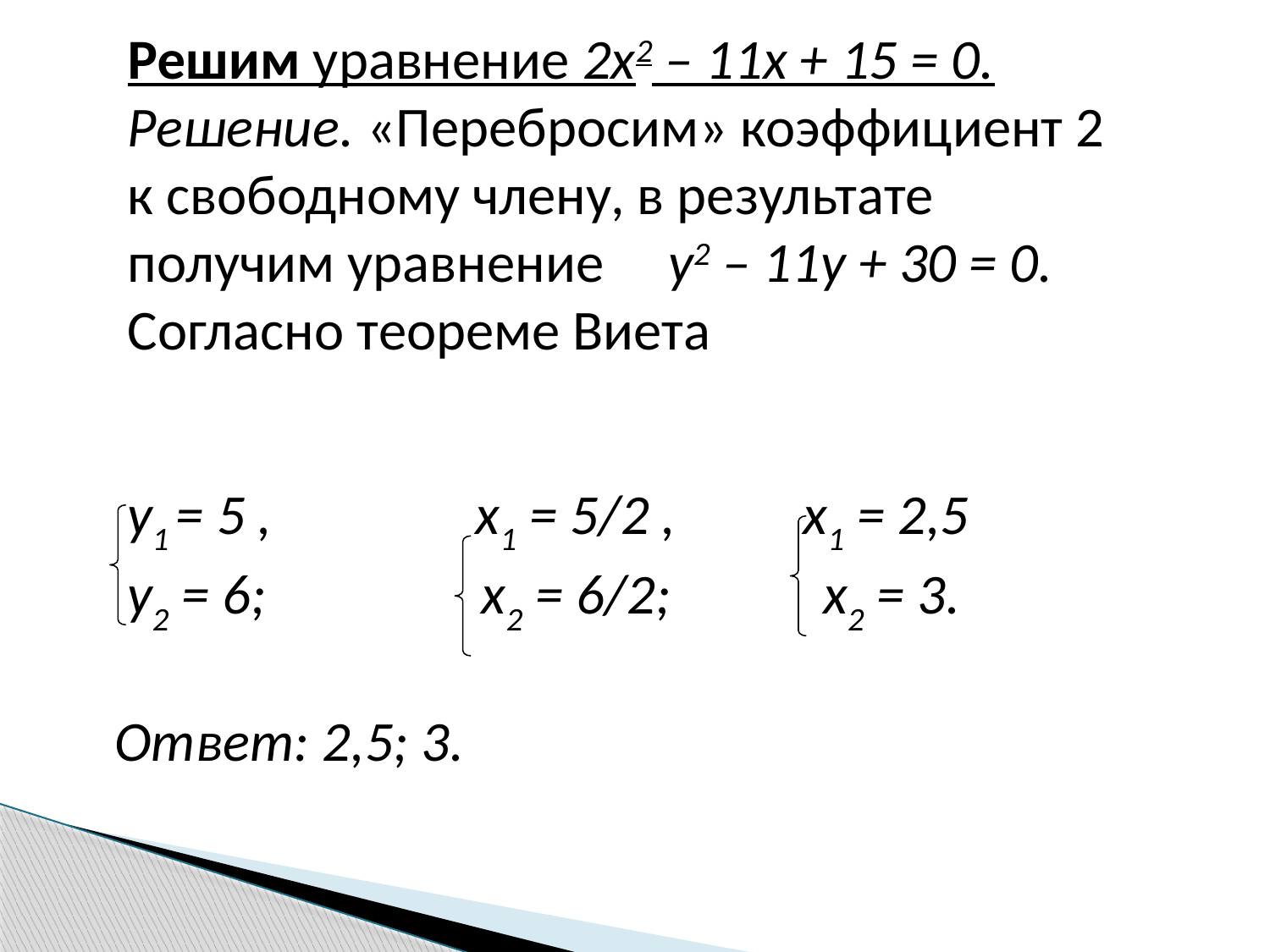

Решим уравнение 2х2 – 11х + 15 = 0.
Решение. «Перебросим» коэффициент 2 к свободному члену, в результате получим уравнение     у2 – 11у + 30 = 0.
Согласно теореме Виета

 у1 = 5 ,                х1 = 5/2 ,          x1 = 2,5
 у2 = 6;                 x2 = 6/2;            x2 = 3.

Ответ: 2,5; 3.